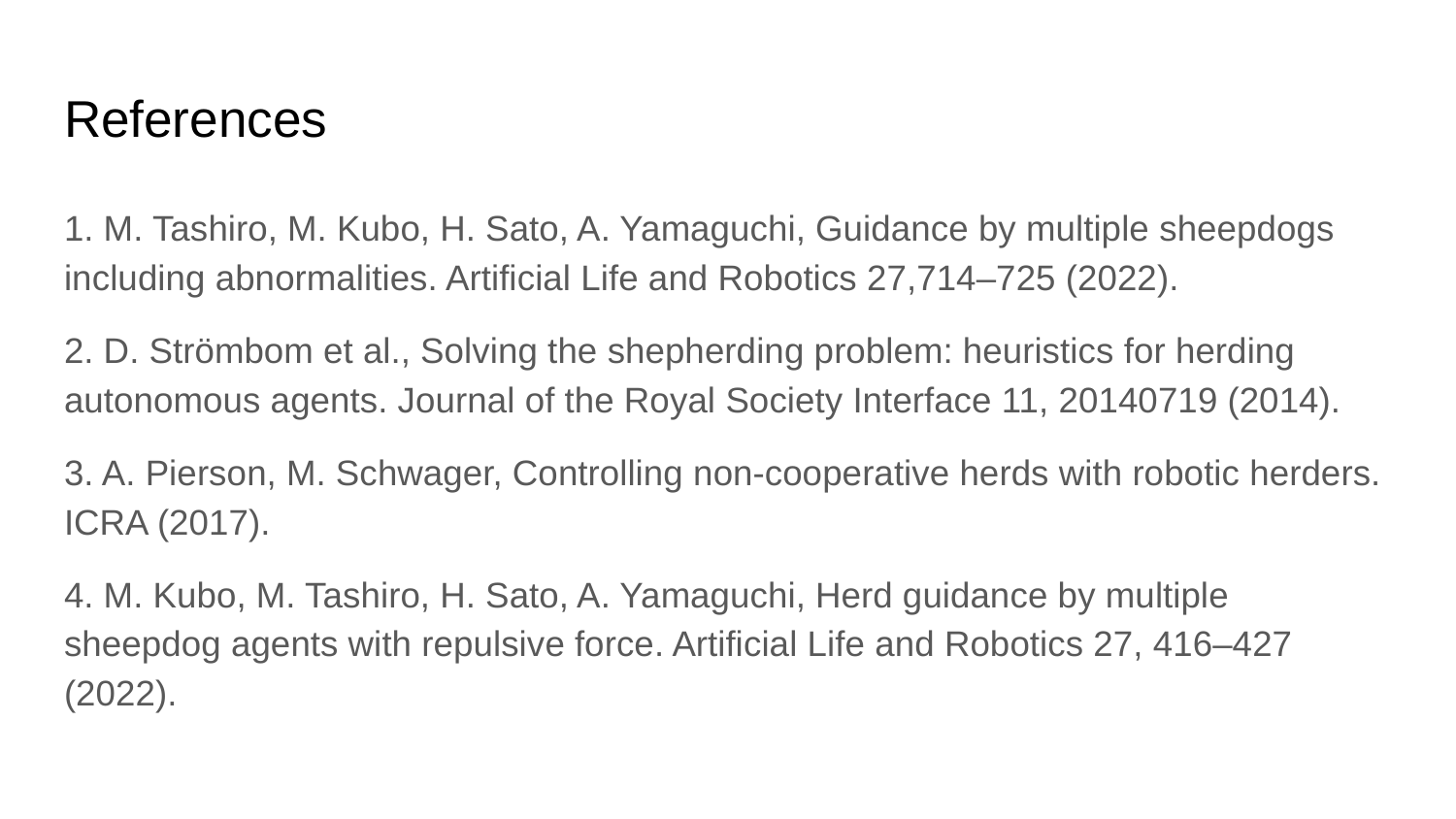

# References
1. M. Tashiro, M. Kubo, H. Sato, A. Yamaguchi, Guidance by multiple sheepdogs including abnormalities. Artificial Life and Robotics 27,714–725 (2022).
2. D. Strömbom et al., Solving the shepherding problem: heuristics for herding autonomous agents. Journal of the Royal Society Interface 11, 20140719 (2014).
3. A. Pierson, M. Schwager, Controlling non-cooperative herds with robotic herders. ICRA (2017).
4. M. Kubo, M. Tashiro, H. Sato, A. Yamaguchi, Herd guidance by multiple sheepdog agents with repulsive force. Artificial Life and Robotics 27, 416–427 (2022).